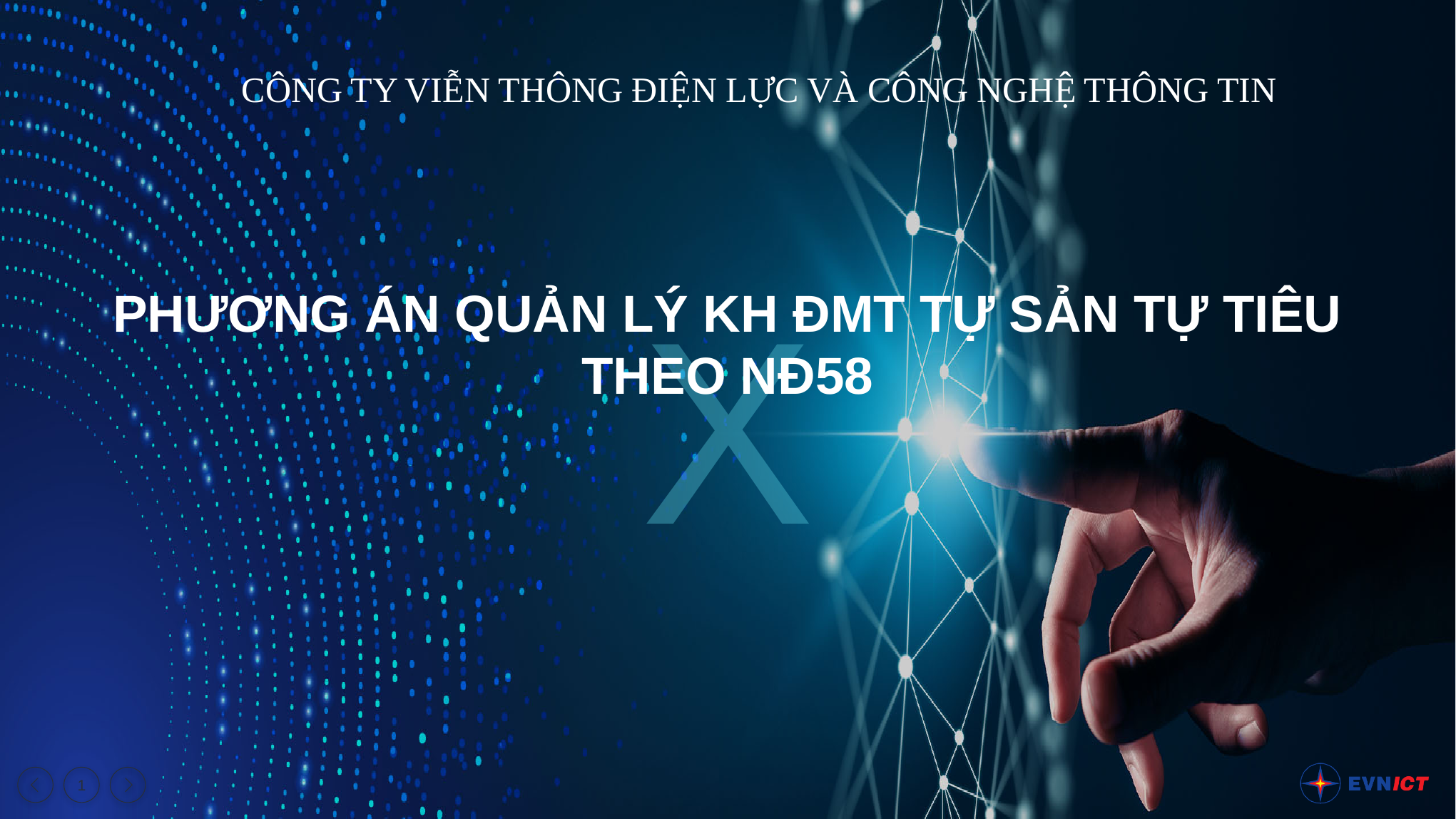

CÔNG TY VIỄN THÔNG ĐIỆN LỰC VÀ CÔNG NGHỆ THÔNG TIN

X

PHƯƠNG ÁN QUẢN LÝ KH ĐMT TỰ SẢN TỰ TIÊU THEO NĐ58